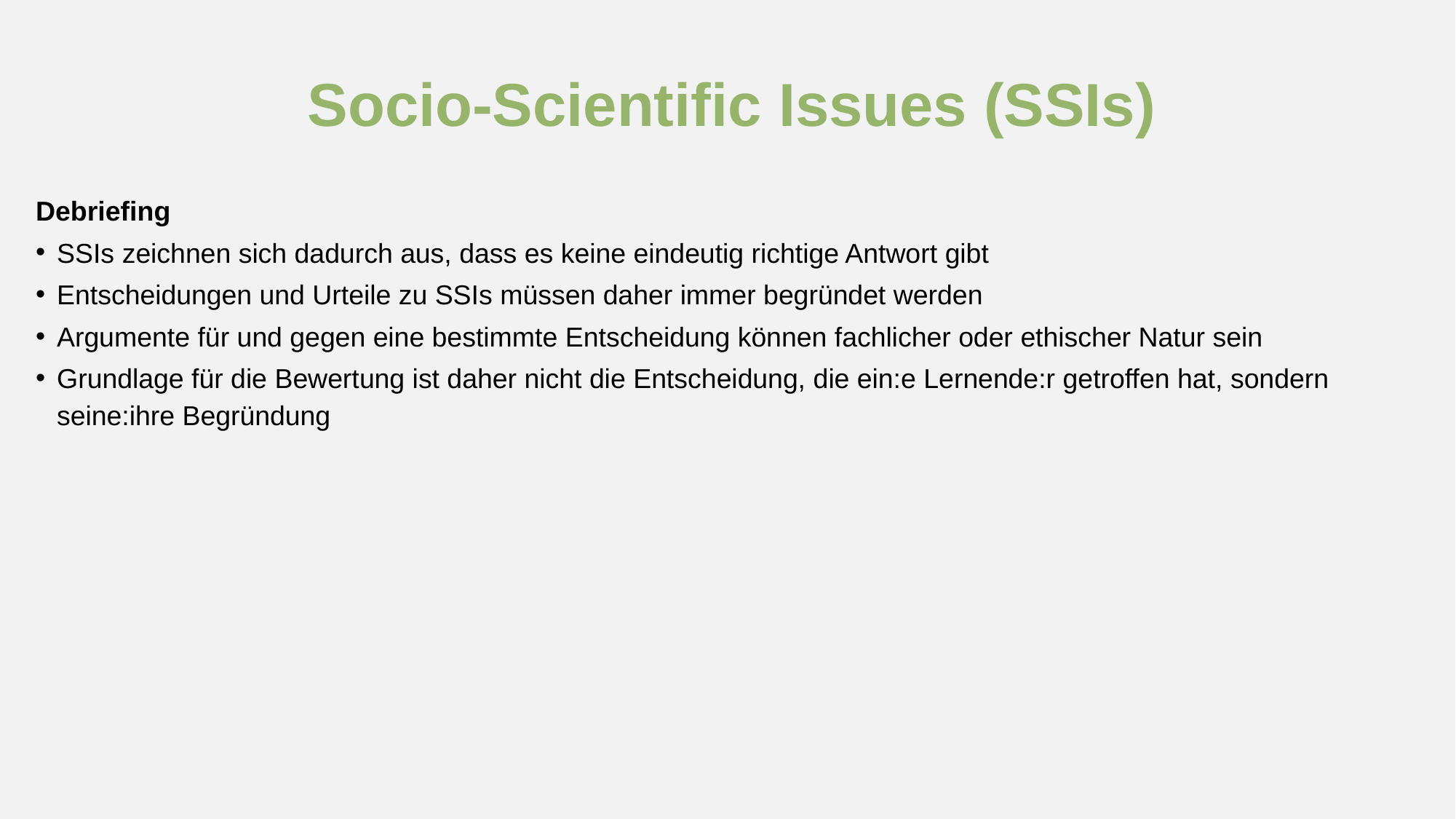

Socio-Scientific Issues (SSIs)
Debriefing
SSIs zeichnen sich dadurch aus, dass es keine eindeutig richtige Antwort gibt
Entscheidungen und Urteile zu SSIs müssen daher immer begründet werden
Argumente für und gegen eine bestimmte Entscheidung können fachlicher oder ethischer Natur sein
Grundlage für die Bewertung ist daher nicht die Entscheidung, die ein:e Lernende:r getroffen hat, sondern seine:ihre Begründung